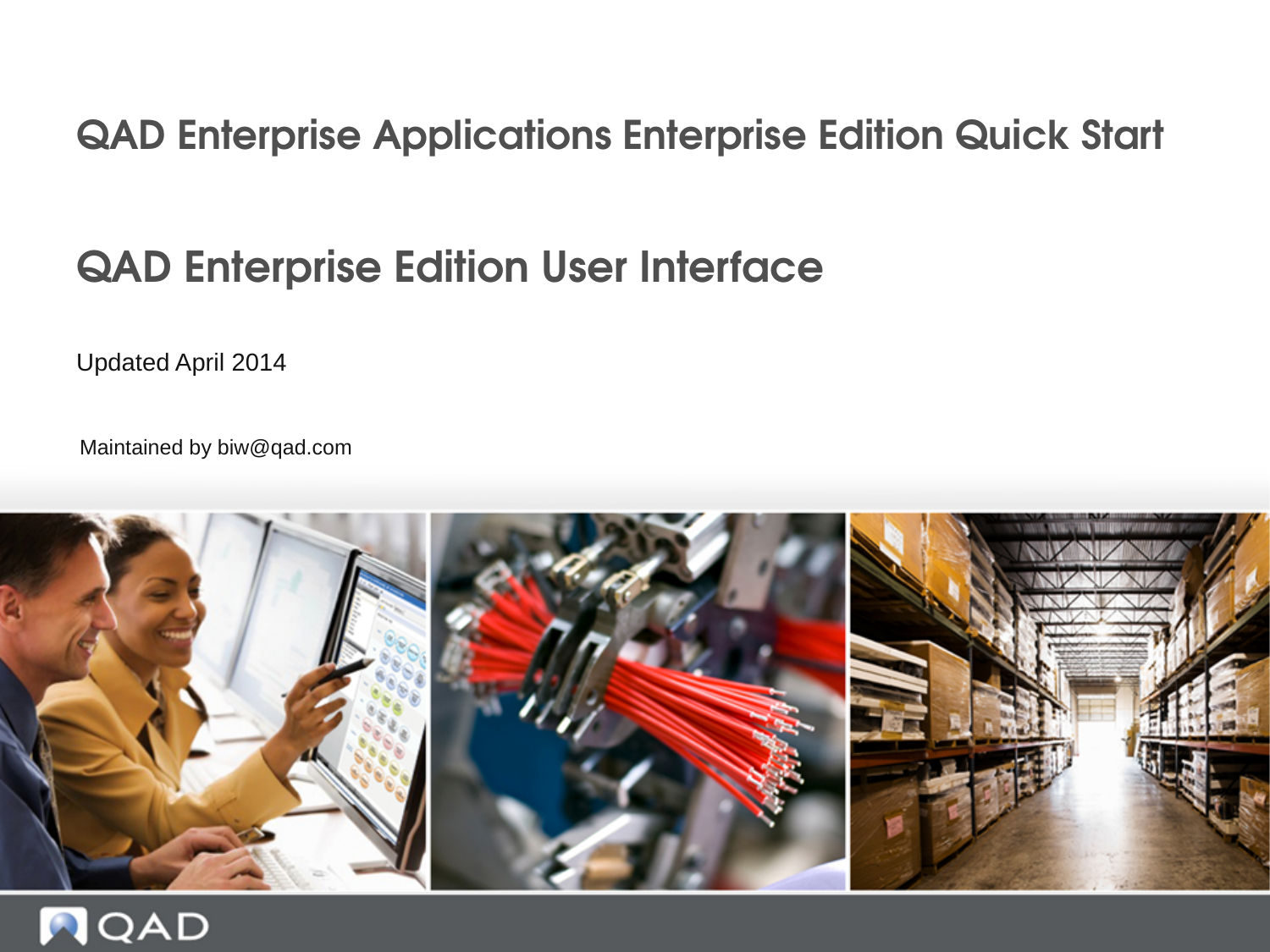

# QAD Enterprise Applications Enterprise Edition Quick Start
QAD Enterprise Edition User Interface
Updated April 2014
Maintained by biw@qad.com